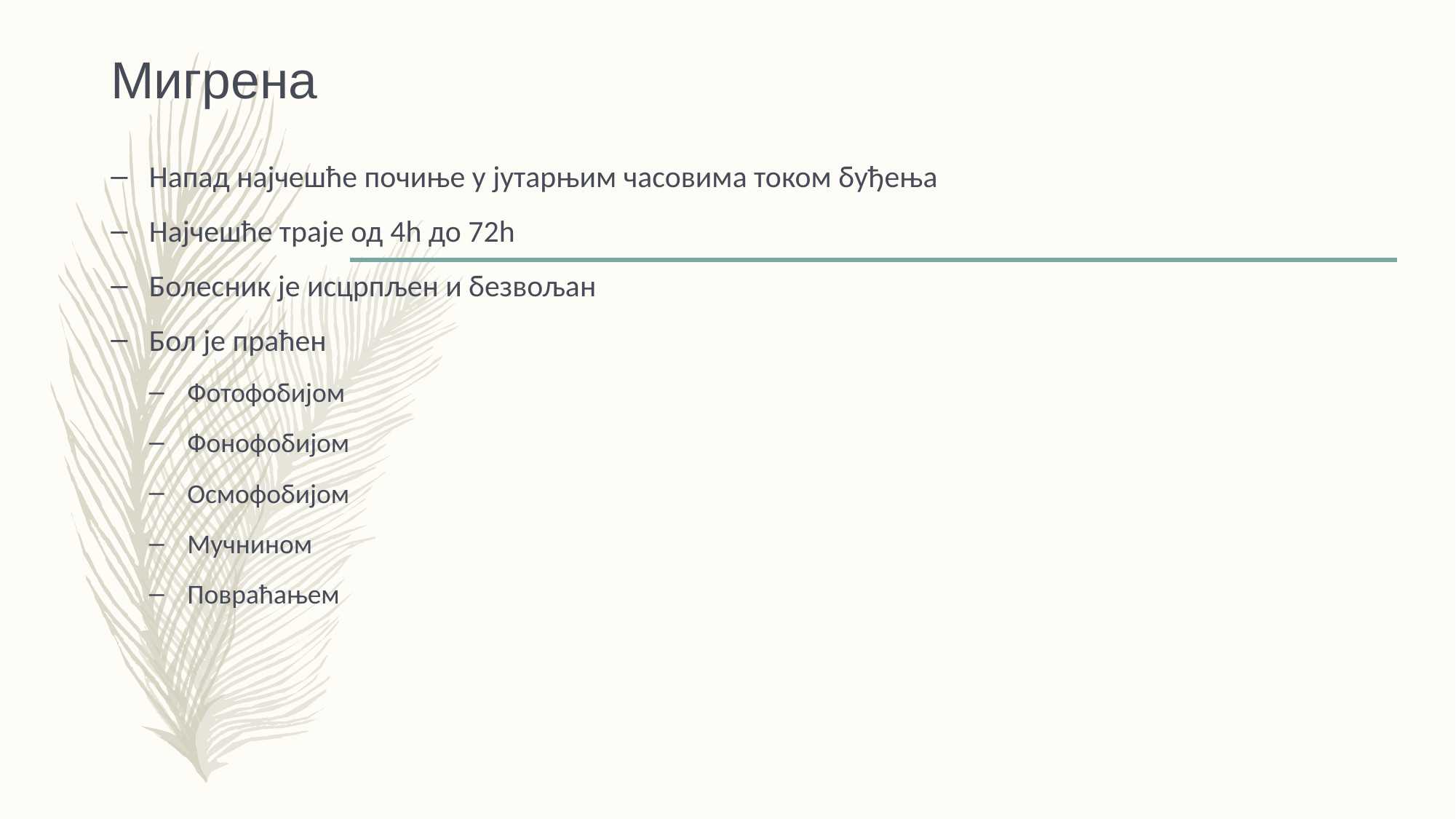

# Мигрена
Напад најчешће почиње у јутарњим часовима током буђења
Најчешће траје од 4h до 72h
Болесник је исцрпљен и безвољан
Бол је праћен
Фотофобијом
Фонофобијом
Осмофобијом
Мучнином
Повраћањем